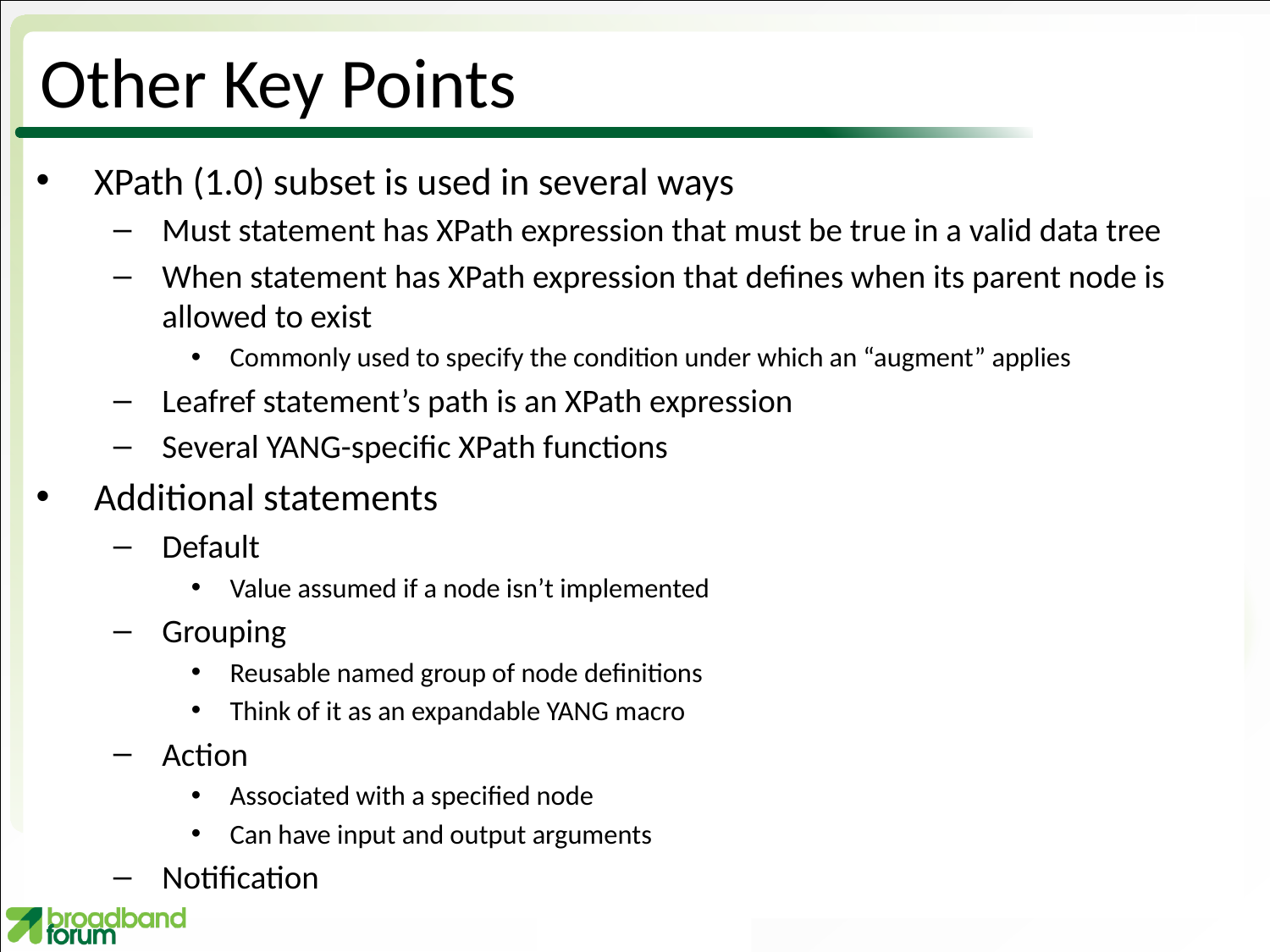

# Other Key Points
XPath (1.0) subset is used in several ways
Must statement has XPath expression that must be true in a valid data tree
When statement has XPath expression that defines when its parent node is allowed to exist
Commonly used to specify the condition under which an “augment” applies
Leafref statement’s path is an XPath expression
Several YANG-specific XPath functions
Additional statements
Default
Value assumed if a node isn’t implemented
Grouping
Reusable named group of node definitions
Think of it as an expandable YANG macro
Action
Associated with a specified node
Can have input and output arguments
Notification